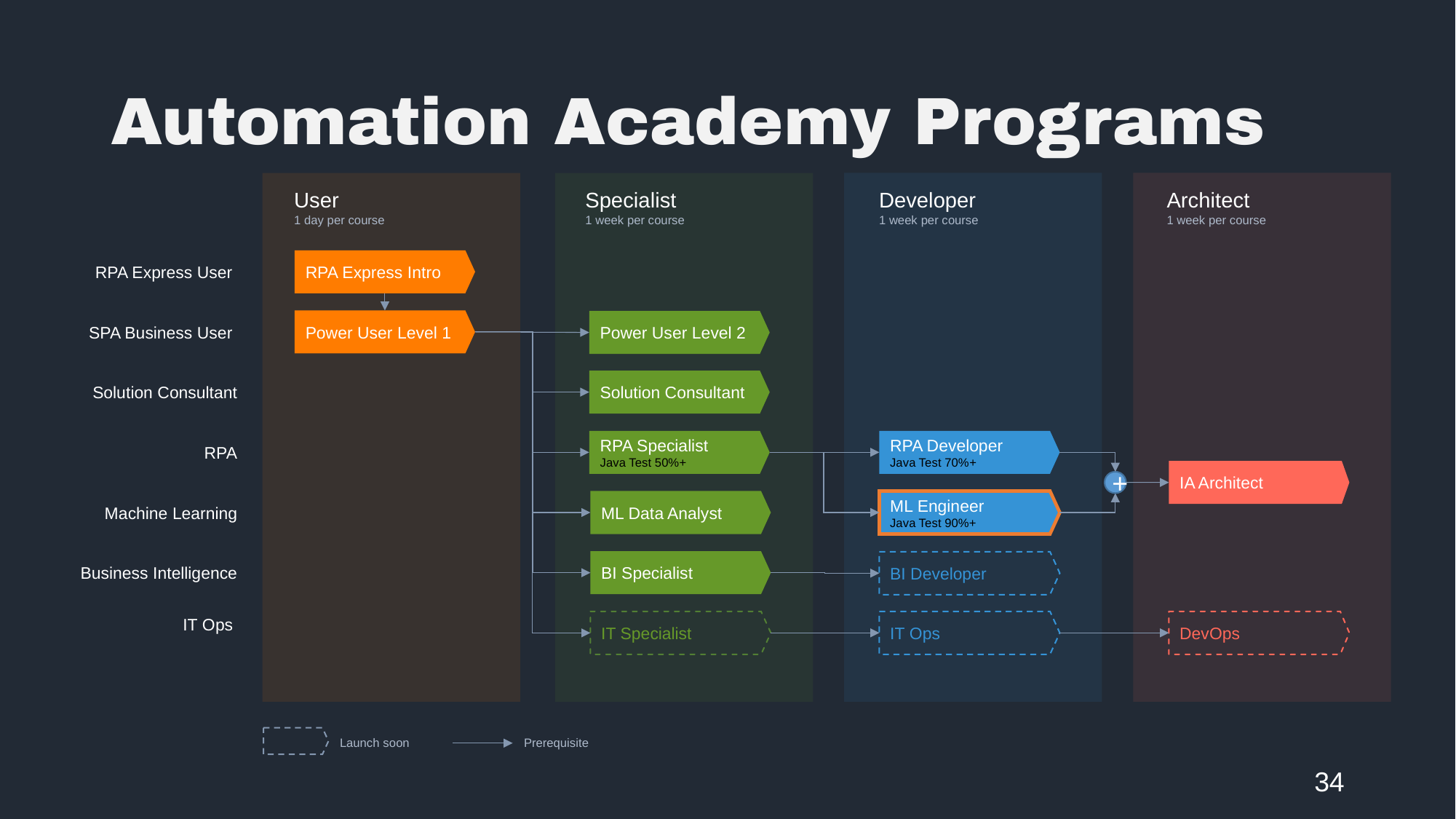

# Automation Academy Programs

User
1 day per course
Specialist
1 week per course
Developer
1 week per course
Architect
1 week per course
RPA Express User
RPA Express Intro
SPA Business User
Power User Level 1
Power User Level 2
Solution Consultant
Solution Consultant
RPA
RPA Specialist
Java Test 50%+
RPA Developer
Java Test 70%+
IA Architect
+
Machine Learning
ML Data Analyst
ML Engineer
Java Test 90%+
Business Intelligence
BI Specialist
BI Developer
IT Ops
IT Specialist
IT Ops
DevOps

Launch soon
Prerequisite
34